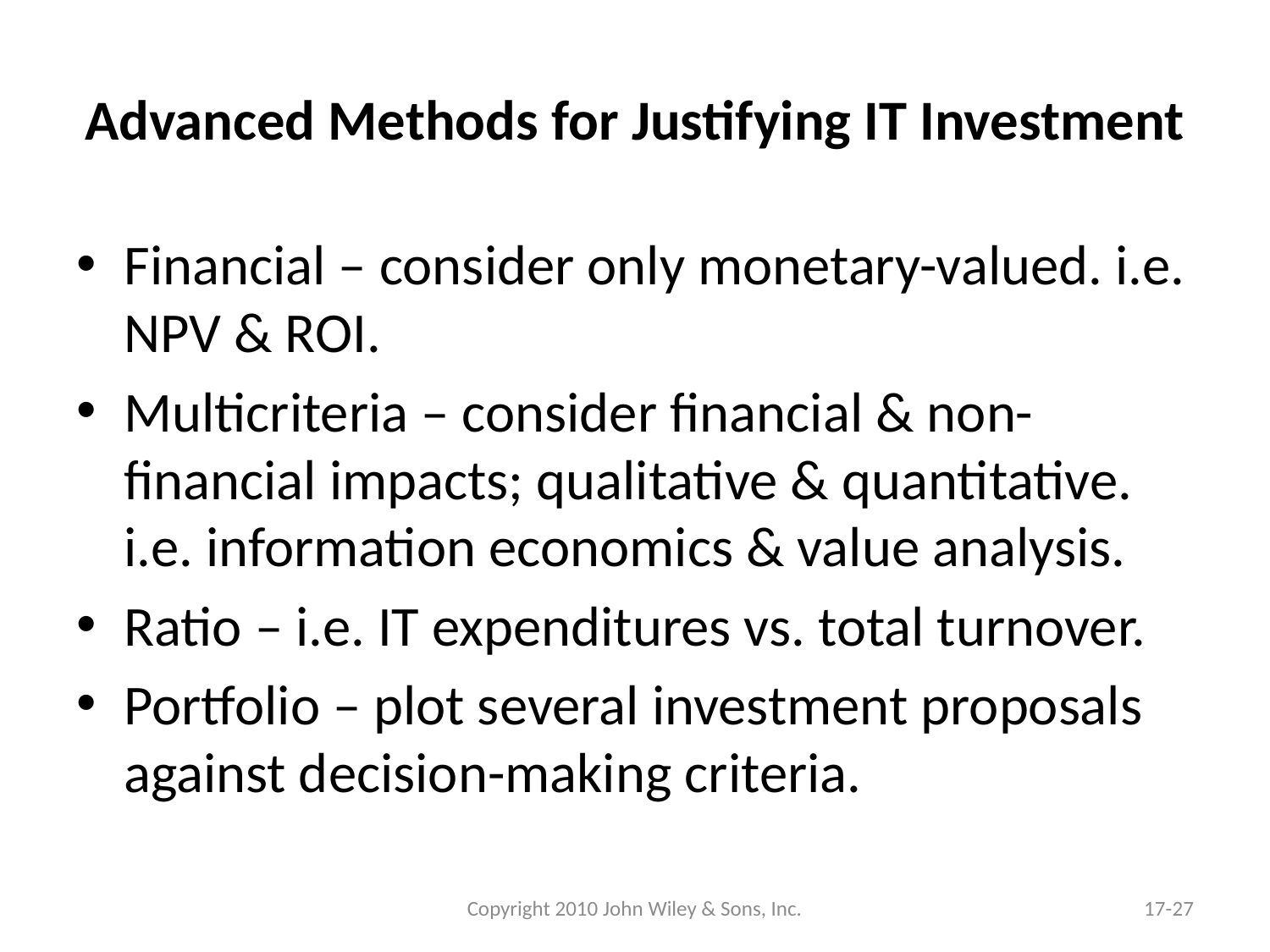

# Advanced Methods for Justifying IT Investment
Financial – consider only monetary-valued. i.e. NPV & ROI.
Multicriteria – consider financial & non-financial impacts; qualitative & quantitative. i.e. information economics & value analysis.
Ratio – i.e. IT expenditures vs. total turnover.
Portfolio – plot several investment proposals against decision-making criteria.
Copyright 2010 John Wiley & Sons, Inc.
17-27